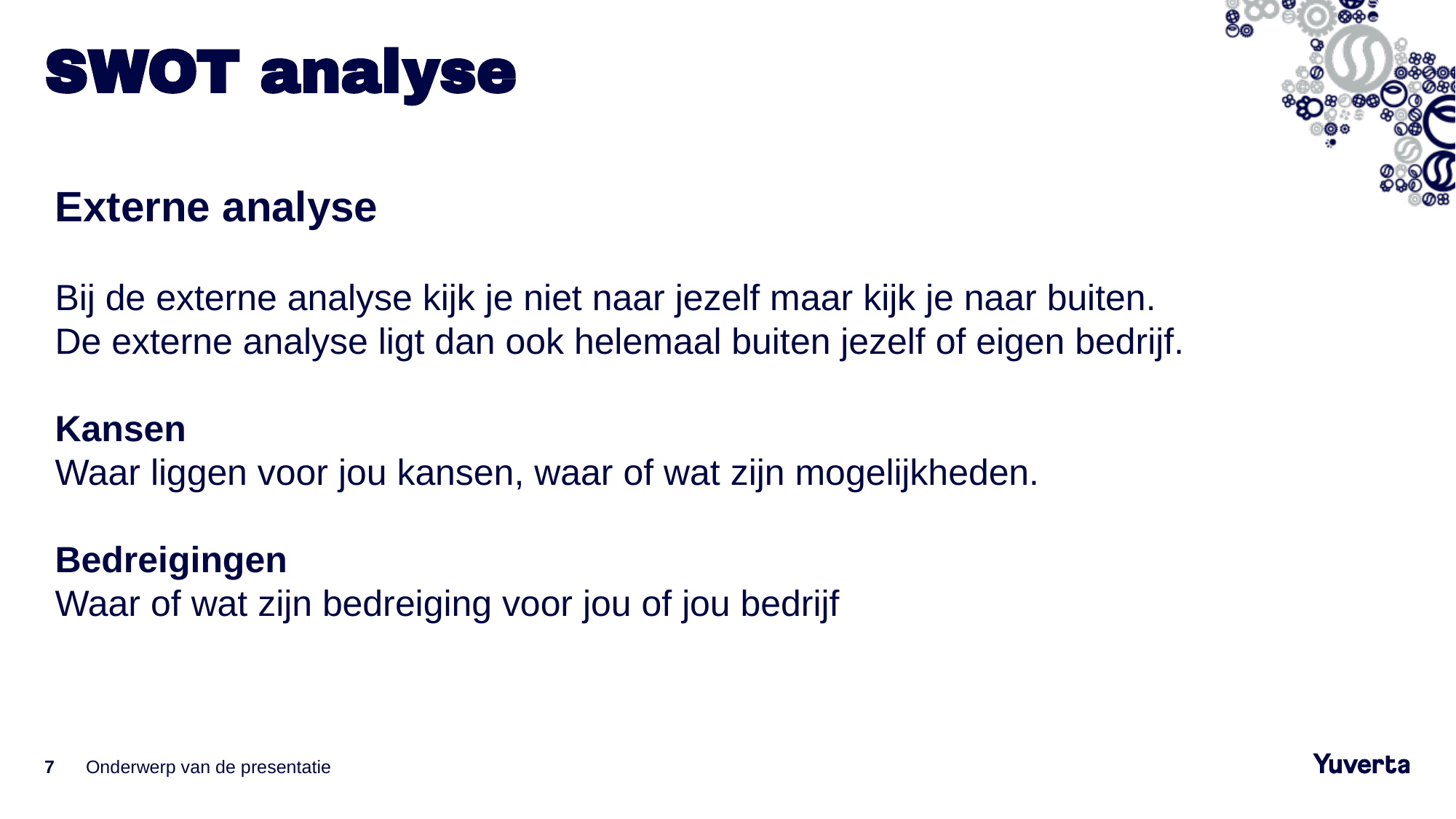

# SWOT analyse
Externe analyse

Bij de externe analyse kijk je niet naar jezelf maar kijk je naar buiten. De externe analyse ligt dan ook helemaal buiten jezelf of eigen bedrijf.

Kansen
Waar liggen voor jou kansen, waar of wat zijn mogelijkheden.

Bedreigingen
Waar of wat zijn bedreiging voor jou of jou bedrijf
7
Onderwerp van de presentatie
28-2-2023